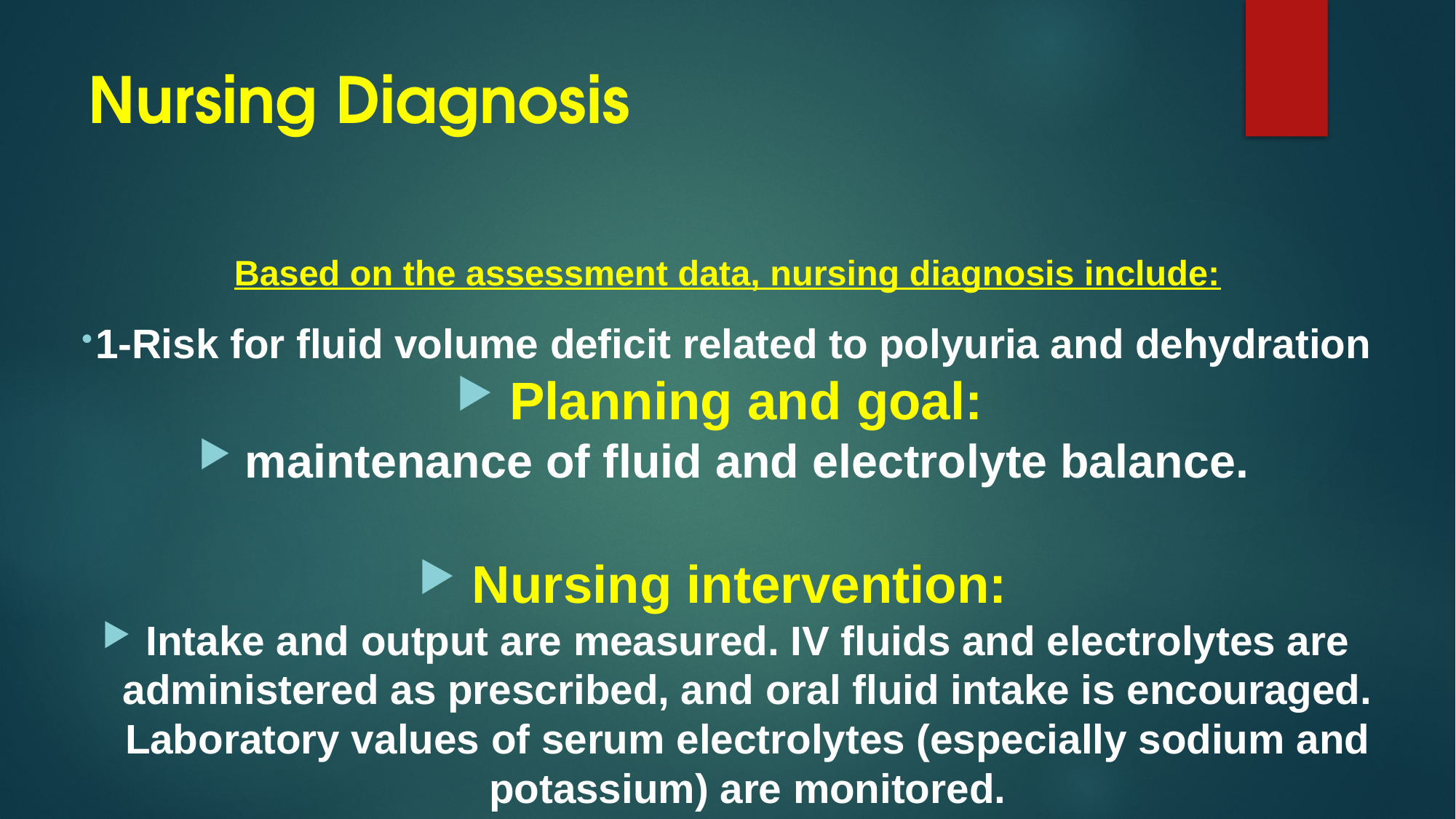

# Nursing Diagnosis
Based on the assessment data, nursing diagnosis include:

1-Risk for fluid volume deficit related to polyuria and dehydration
Planning and goal:
maintenance of fluid and electrolyte balance.

Nursing intervention:
Intake and output are measured. IV fluids and electrolytes are administered as prescribed, and oral fluid intake is encouraged. Laboratory values of serum electrolytes (especially sodium and potassium) are monitored.